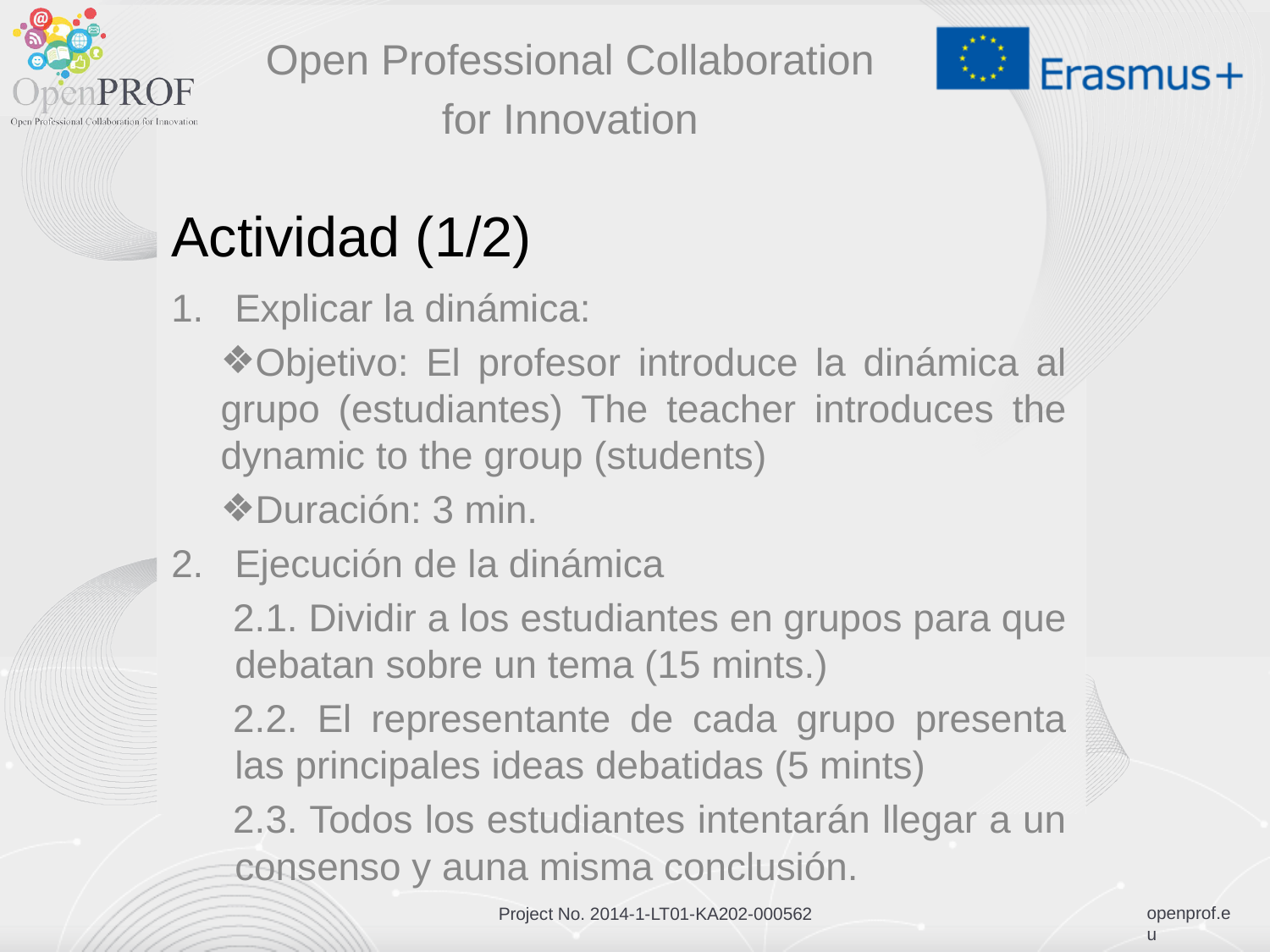

Open Professional Collaboration
for Innovation
# Actividad (1/2)
Explicar la dinámica:
Objetivo: El profesor introduce la dinámica al grupo (estudiantes) The teacher introduces the dynamic to the group (students)
Duración: 3 min.
Ejecución de la dinámica
2.1. Dividir a los estudiantes en grupos para que debatan sobre un tema (15 mints.)
2.2. El representante de cada grupo presenta las principales ideas debatidas (5 mints)
2.3. Todos los estudiantes intentarán llegar a un consenso y auna misma conclusión.